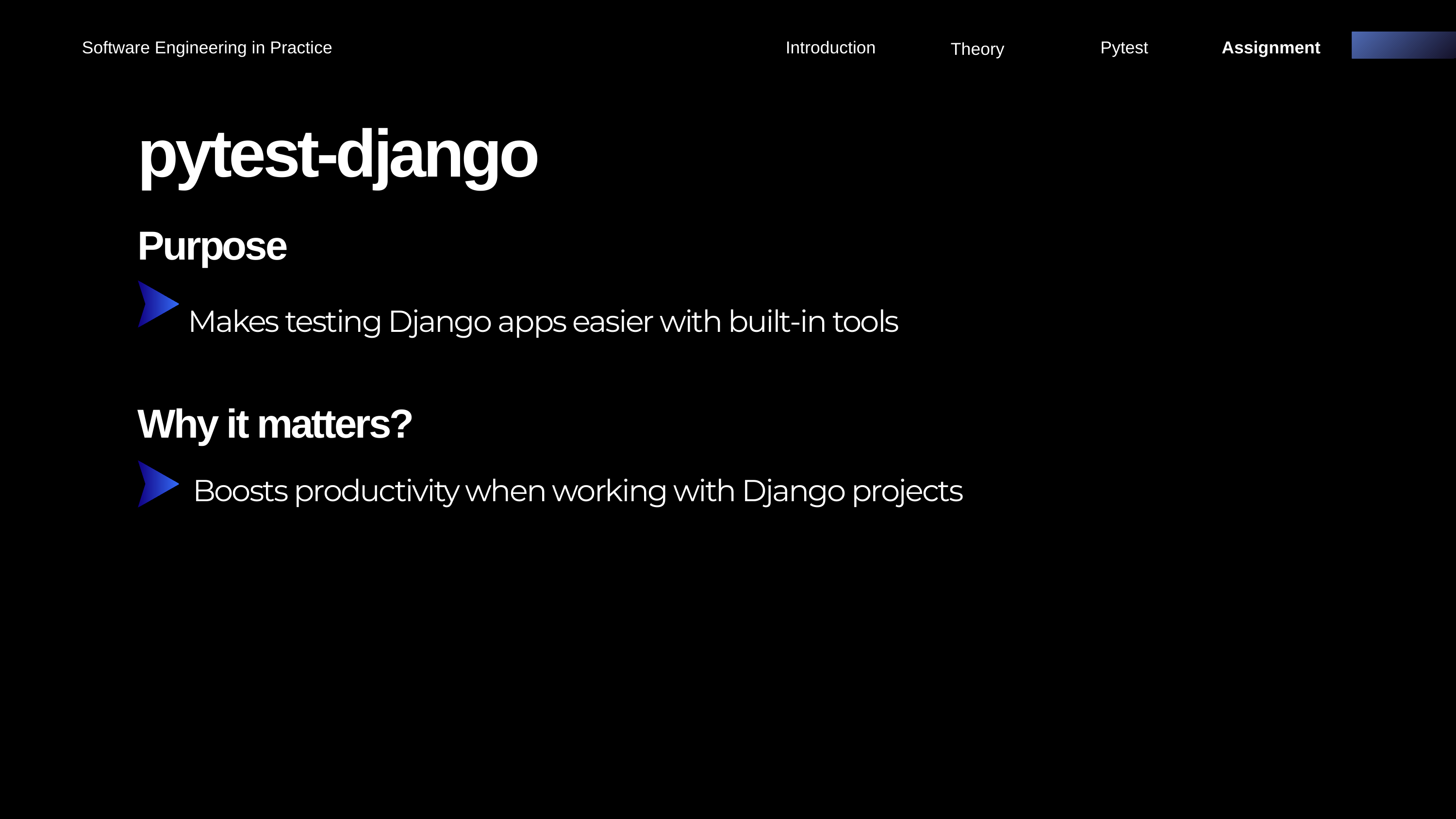

Software Engineering in Practice
Introduction
Pytest
Assignment
Theory
pytest-django
Purpose
Makes testing Django apps easier with built-in tools

Why it matters?
Boosts productivity when working with Django projects